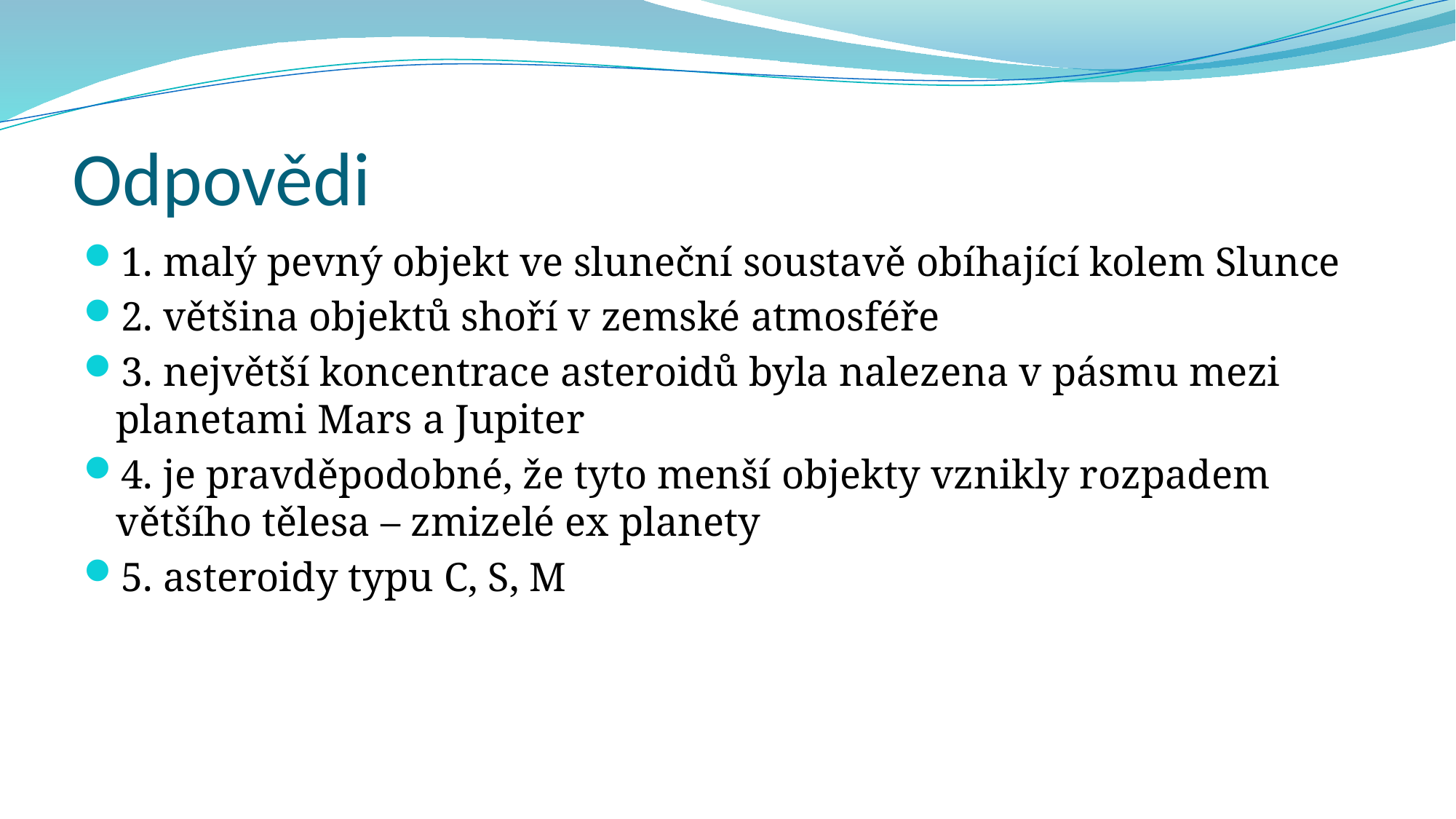

# Odpovědi
1. malý pevný objekt ve sluneční soustavě obíhající kolem Slunce
2. většina objektů shoří v zemské atmosféře
3. největší koncentrace asteroidů byla nalezena v pásmu mezi planetami Mars a Jupiter
4. je pravděpodobné, že tyto menší objekty vznikly rozpadem většího tělesa – zmizelé ex planety
5. asteroidy typu C, S, M